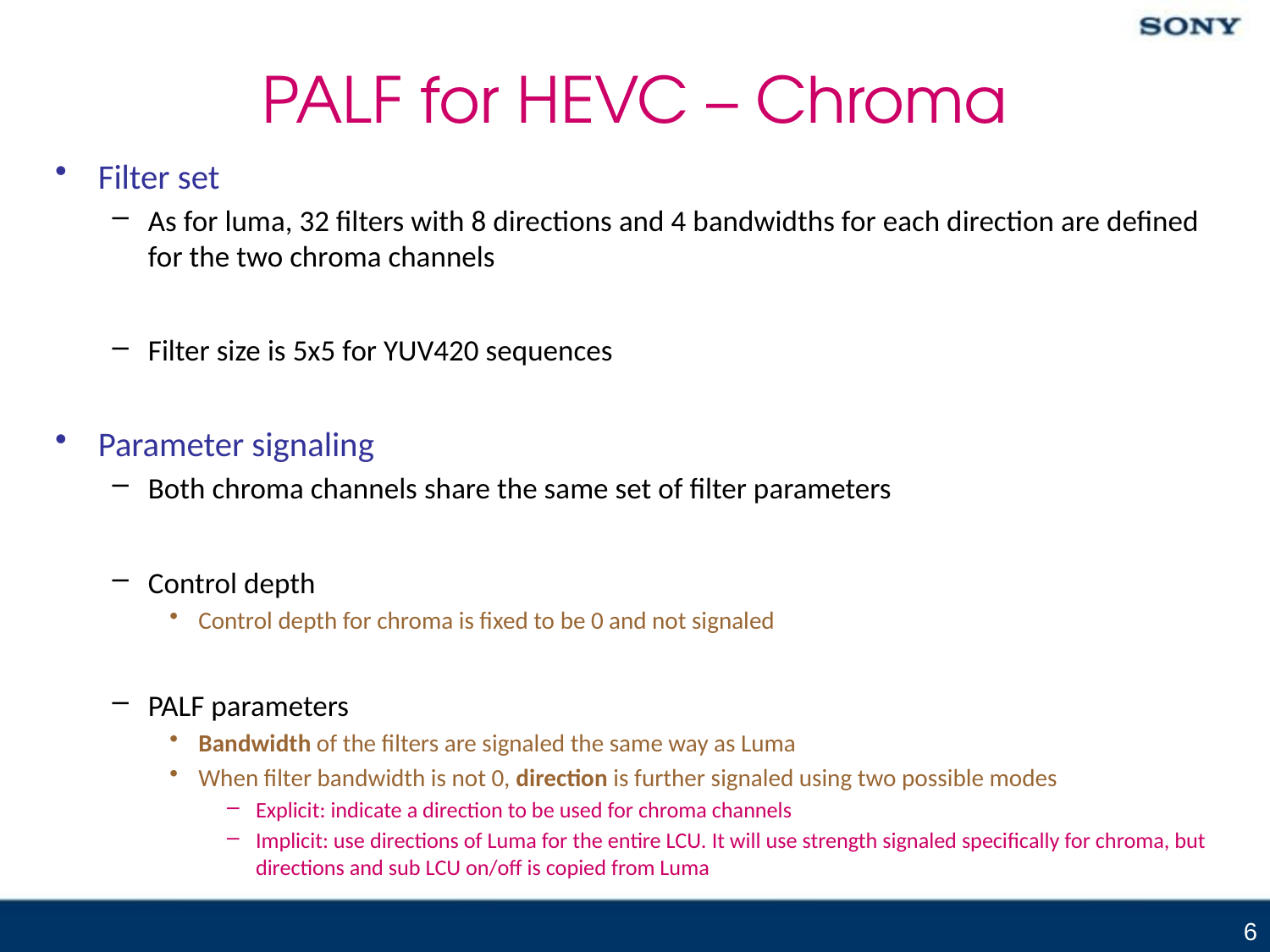

# PALF for HEVC – Chroma
Filter set
As for luma, 32 filters with 8 directions and 4 bandwidths for each direction are defined for the two chroma channels

Filter size is 5x5 for YUV420 sequences

Parameter signaling
Both chroma channels share the same set of filter parameters

Control depth
Control depth for chroma is fixed to be 0 and not signaled

PALF parameters
Bandwidth of the filters are signaled the same way as Luma
When filter bandwidth is not 0, direction is further signaled using two possible modes
Explicit: indicate a direction to be used for chroma channels
Implicit: use directions of Luma for the entire LCU. It will use strength signaled specifically for chroma, but directions and sub LCU on/off is copied from Luma

6